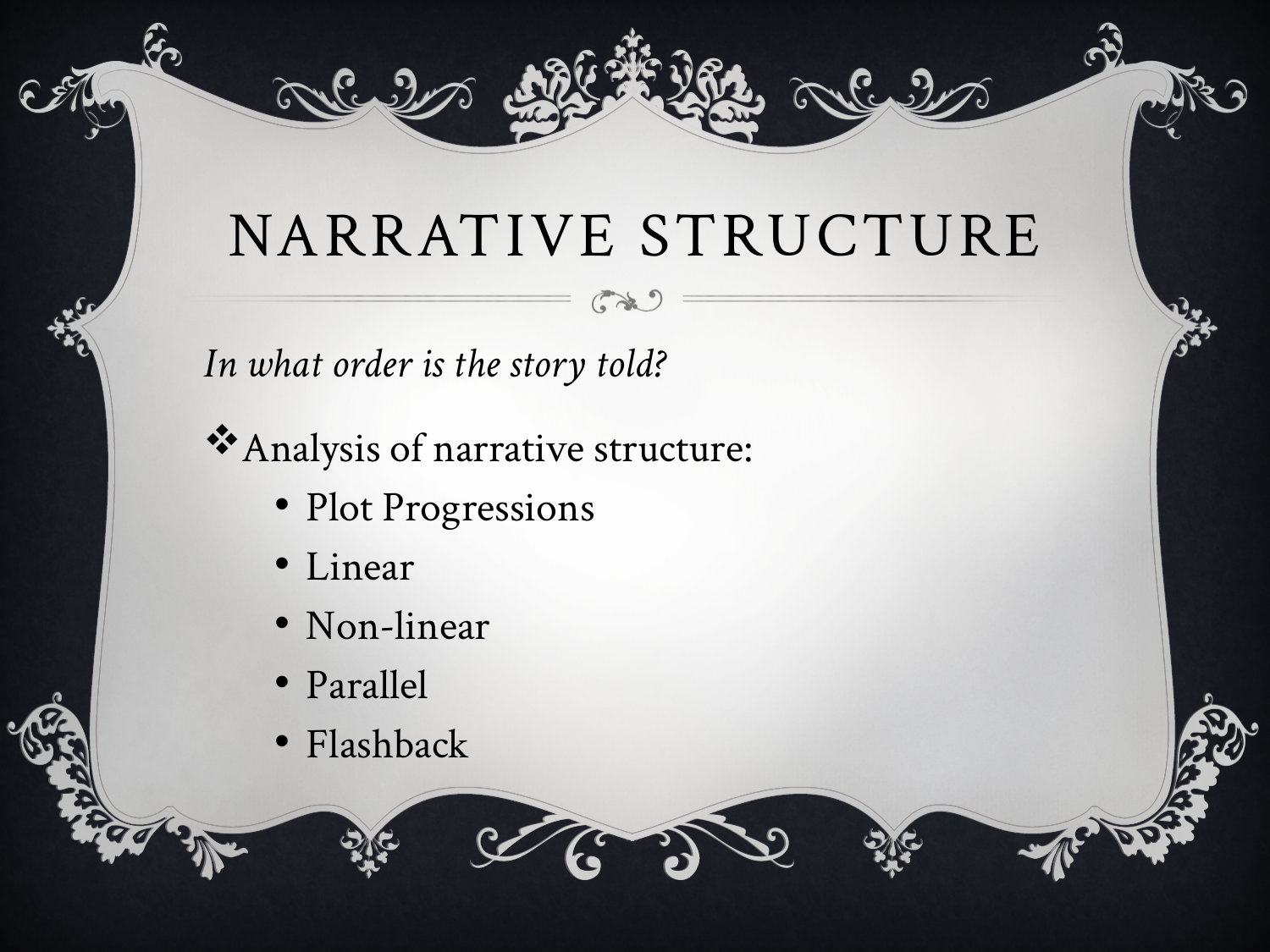

# Narrative structure
In what order is the story told?
Analysis of narrative structure:
Plot Progressions
Linear
Non-linear
Parallel
Flashback